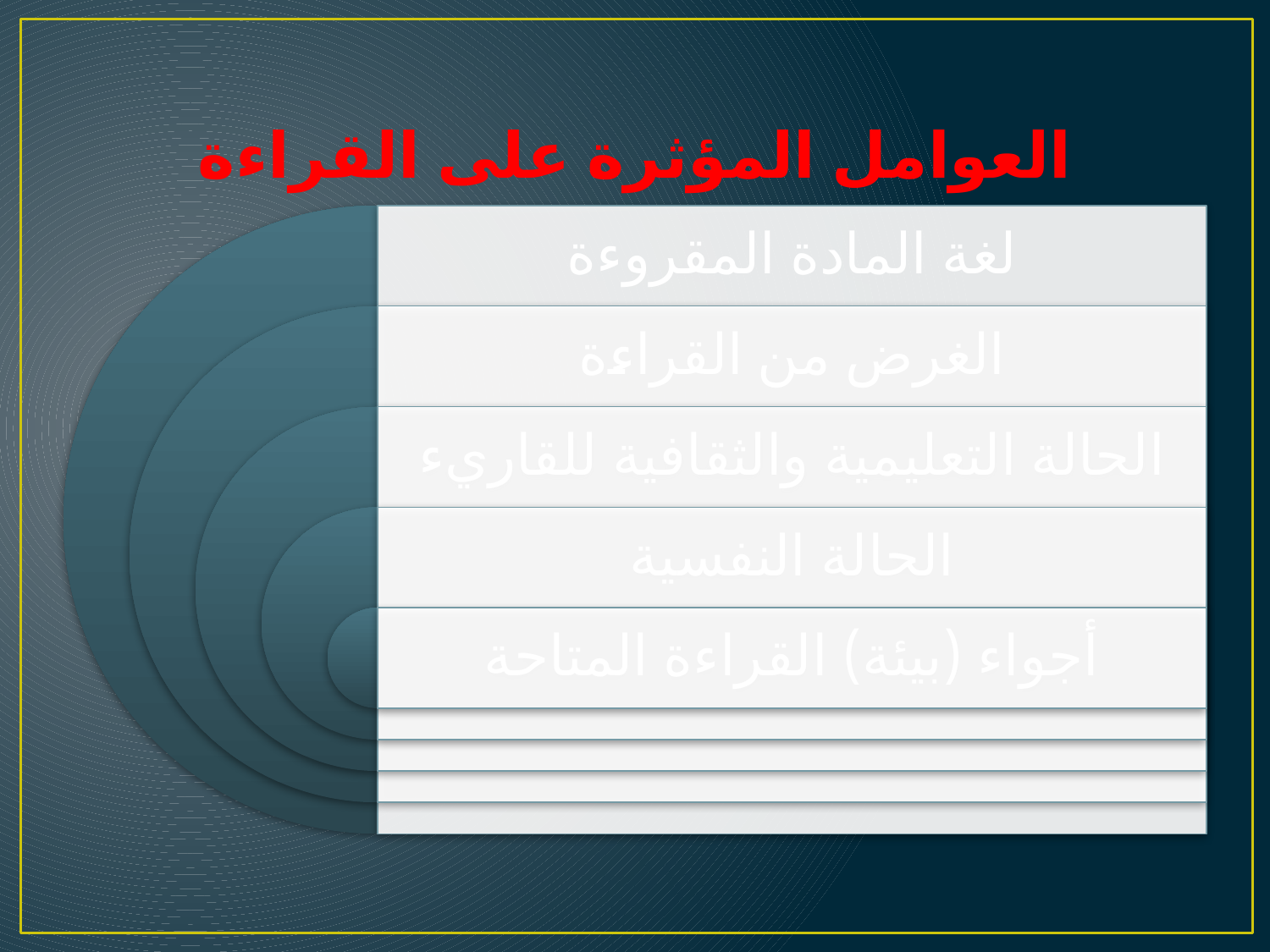

# العوامل المؤثرة على القراءة
لغة المادة المقروءة
الغرض من القراءة
الحالة التعليمية والثقافية للقاريء
الحالة النفسية
أجواء (بيئة) القراءة المتاحة